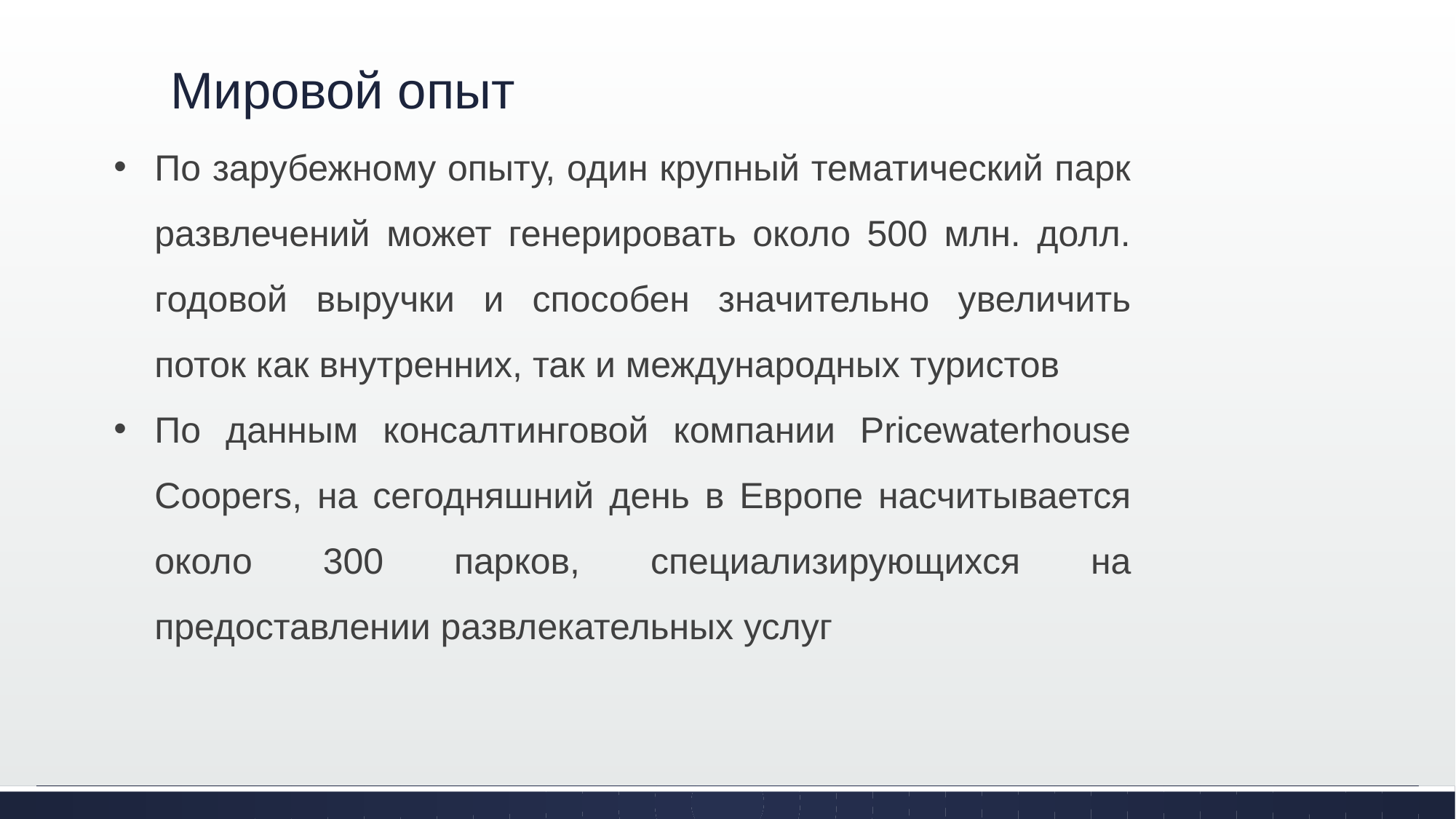

# Мировой опыт
По зарубежному опыту, один крупный тематический парк развлечений может генерировать около 500 млн. долл. годовой выручки и способен значительно увеличить поток как внутренних, так и международных туристов
По данным консалтинговой компании Pricewaterhouse Coopers, на сегодняшний день в Европе насчитывается около 300 парков, специализирующихся на предоставлении развлекательных услуг